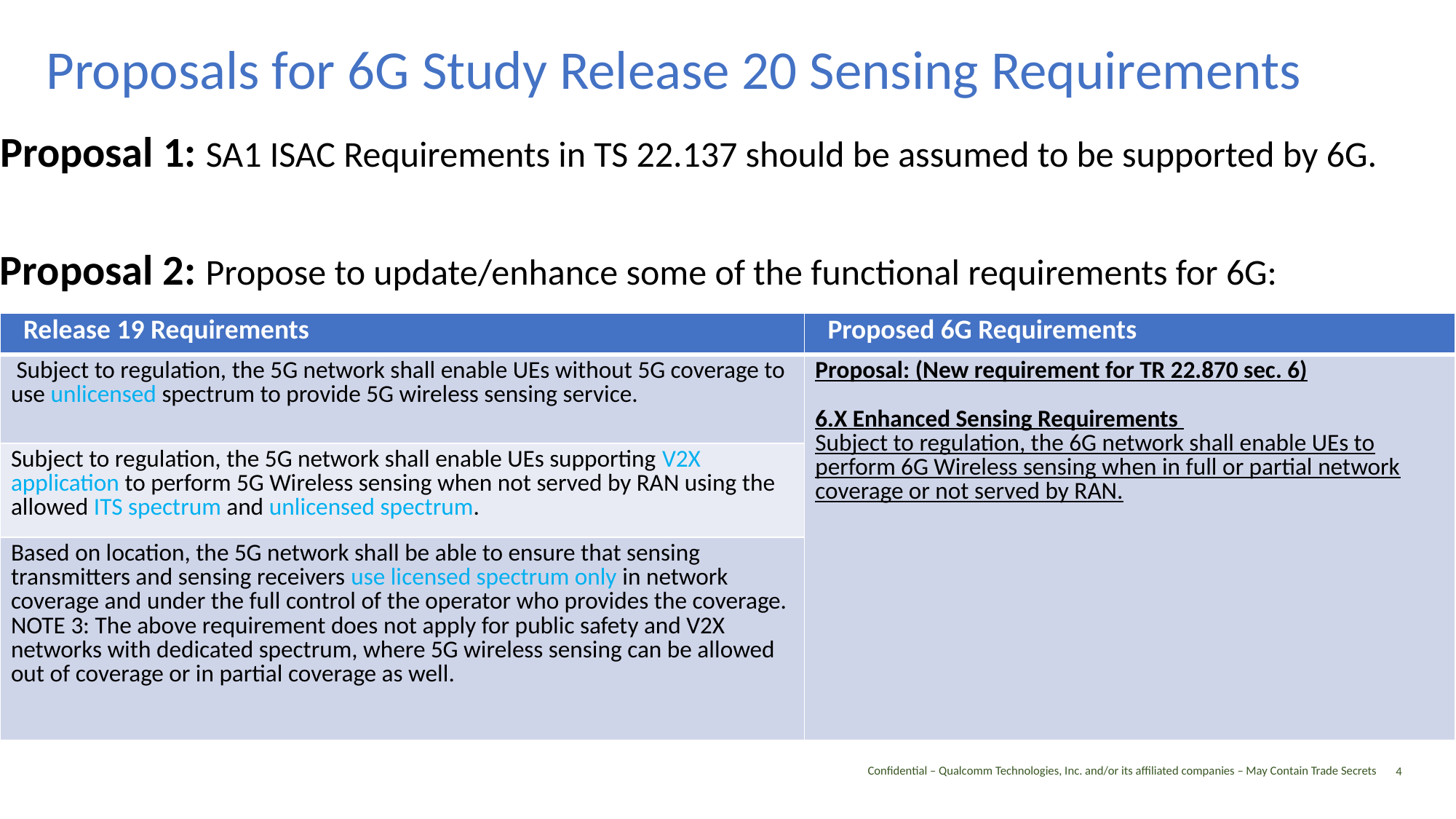

# Proposals for 6G Study Release 20 Sensing Requirements
Proposal 1: SA1 ISAC Requirements in TS 22.137 should be assumed to be supported by 6G.

Proposal 2: Propose to update/enhance some of the functional requirements for 6G:
| Release 19 Requirements | Proposed 6G Requirements |
| --- | --- |
| Subject to regulation, the 5G network shall enable UEs without 5G coverage to use unlicensed spectrum to provide 5G wireless sensing service. | Proposal: (New requirement for TR 22.870 sec. 6) 6.X Enhanced Sensing Requirements Subject to regulation, the 6G network shall enable UEs to perform 6G Wireless sensing when in full or partial network coverage or not served by RAN. |
| Subject to regulation, the 5G network shall enable UEs supporting V2X application to perform 5G Wireless sensing when not served by RAN using the allowed ITS spectrum and unlicensed spectrum. |  |
| Based on location, the 5G network shall be able to ensure that sensing transmitters and sensing receivers use licensed spectrum only in network coverage and under the full control of the operator who provides the coverage. NOTE 3: The above requirement does not apply for public safety and V2X networks with dedicated spectrum, where 5G wireless sensing can be allowed out of coverage or in partial coverage as well. |  |